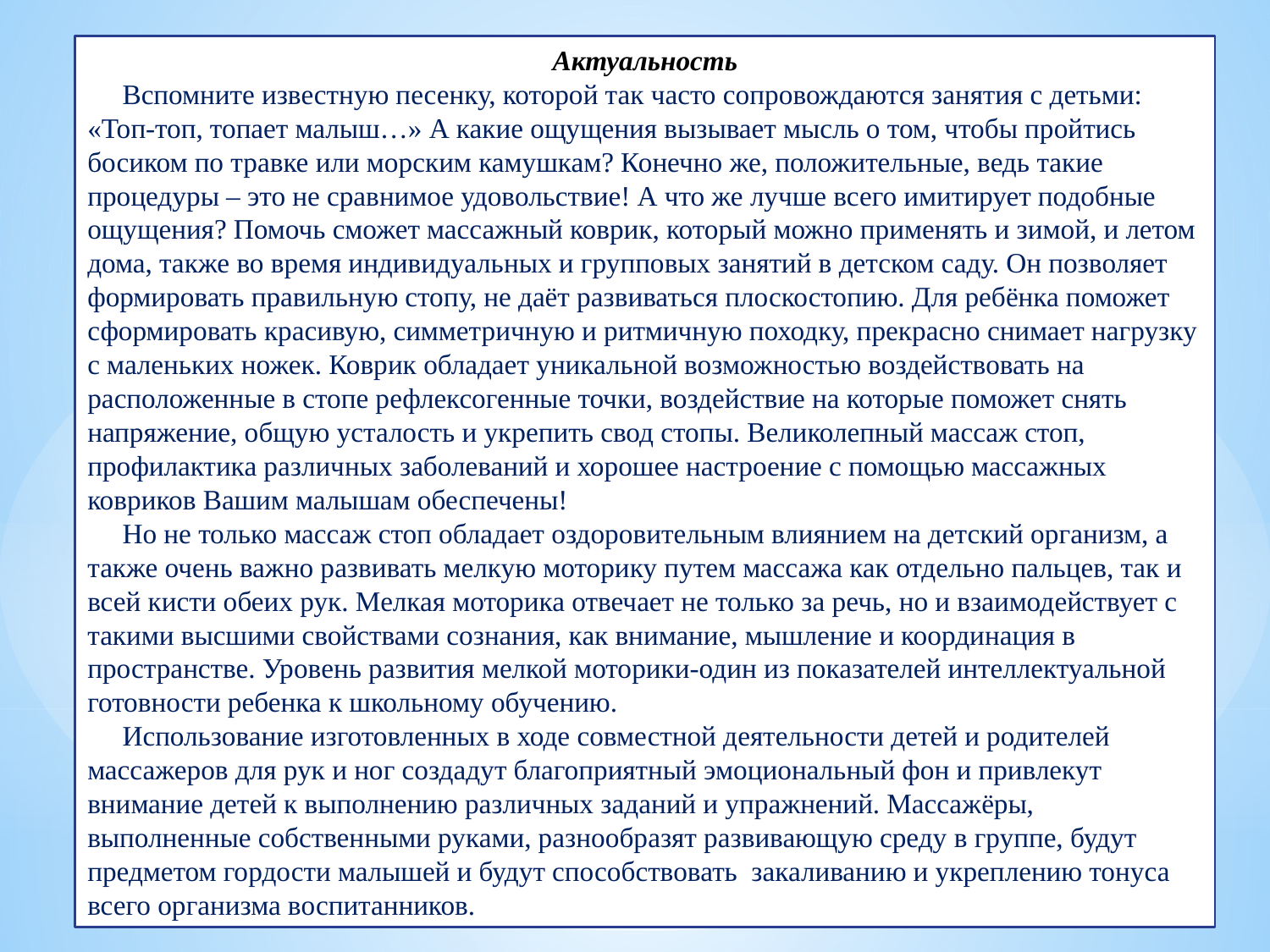

Актуальность
     Вспомните известную песенку, которой так часто сопровождаются занятия с детьми: «Топ-топ, топает малыш…» А какие ощущения вызывает мысль о том, чтобы пройтись босиком по травке или морским камушкам? Конечно же, положительные, ведь такие процедуры – это не сравнимое удовольствие! А что же лучше всего имитирует подобные ощущения? Помочь сможет массажный коврик, который можно применять и зимой, и летом дома, также во время индивидуальных и групповых занятий в детском саду. Он позволяет формировать правильную стопу, не даёт развиваться плоскостопию. Для ребёнка поможет сформировать красивую, симметричную и ритмичную походку, прекрасно снимает нагрузку с маленьких ножек. Коврик обладает уникальной возможностью воздействовать на расположенные в стопе рефлексогенные точки, воздействие на которые поможет снять напряжение, общую усталость и укрепить свод стопы. Великолепный массаж стоп, профилактика различных заболеваний и хорошее настроение с помощью массажных ковриков Вашим малышам обеспечены!
     Но не только массаж стоп обладает оздоровительным влиянием на детский организм, а также очень важно развивать мелкую моторику путем массажа как отдельно пальцев, так и всей кисти обеих рук. Мелкая моторика отвечает не только за речь, но и взаимодействует с такими высшими свойствами сознания, как внимание, мышление и координация в пространстве. Уровень развития мелкой моторики-один из показателей интеллектуальной готовности ребенка к школьному обучению.
     Использование изготовленных в ходе совместной деятельности детей и родителей массажеров для рук и ног создадут благоприятный эмоциональный фон и привлекут внимание детей к выполнению различных заданий и упражнений. Массажёры, выполненные собственными руками, разнообразят развивающую среду в группе, будут предметом гордости малышей и будут способствовать  закаливанию и укреплению тонуса всего организма воспитанников.